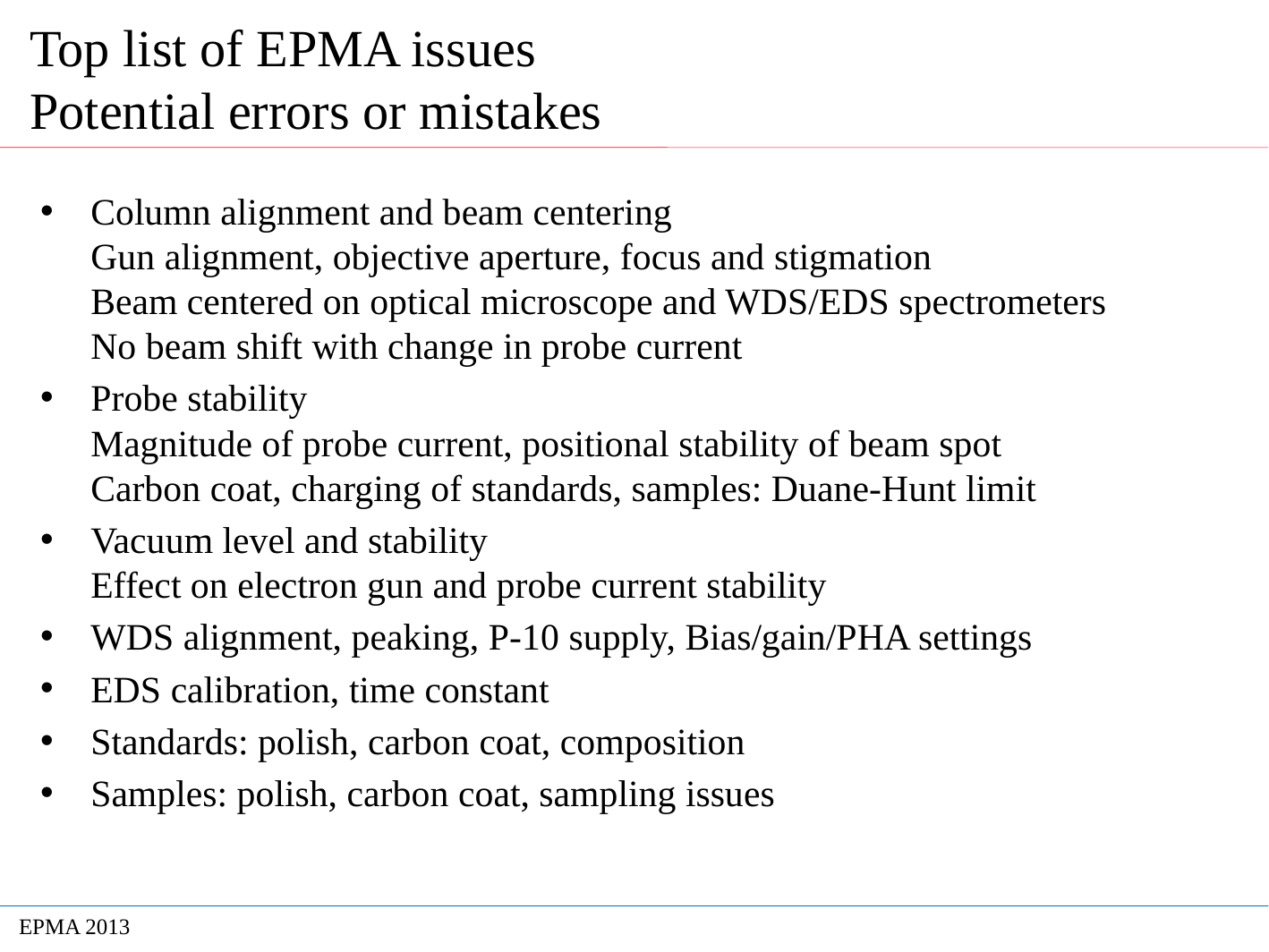

# Top list of EPMA issues Potential errors or mistakes
Column alignment and beam centering
Gun alignment, objective aperture, focus and stigmation
Beam centered on optical microscope and WDS/EDS spectrometers
No beam shift with change in probe current
Probe stability
Magnitude of probe current, positional stability of beam spot
Carbon coat, charging of standards, samples: Duane-Hunt limit
Vacuum level and stability
Effect on electron gun and probe current stability
WDS alignment, peaking, P-10 supply, Bias/gain/PHA settings
EDS calibration, time constant
Standards: polish, carbon coat, composition
Samples: polish, carbon coat, sampling issues

EPMA 2013